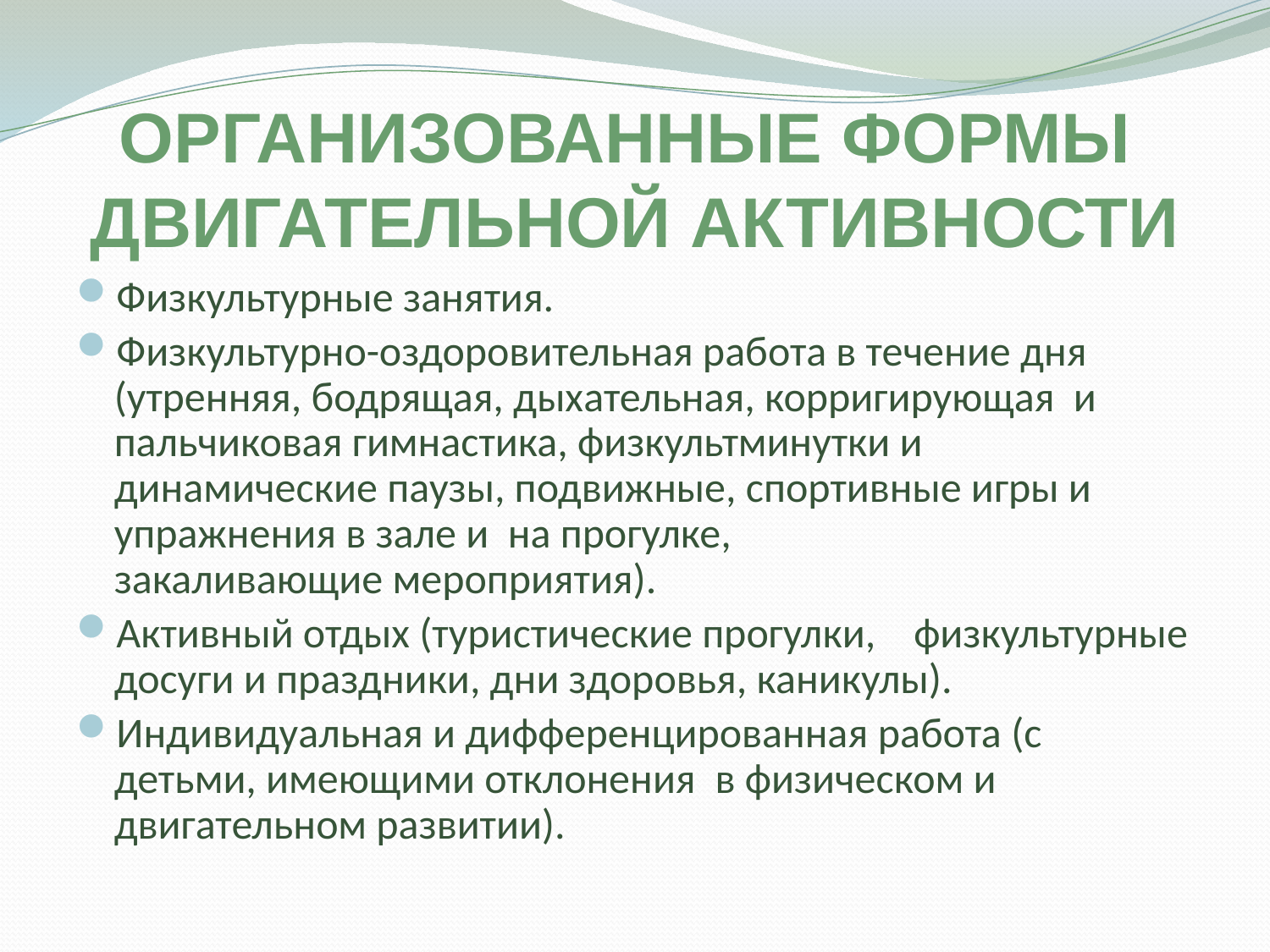

Организованные формы
двигательной активности
#
Физкультурные занятия.
Физкультурно-оздоровительная работа в течение дня (утренняя, бодрящая, дыхательная, корригирующая  и пальчиковая гимнастика, физкультминутки и динамические паузы, подвижные, спортивные игры и упражнения в зале и  на прогулке,                     закаливающие мероприятия).
Активный отдых (туристические прогулки,    физкультурные досуги и праздники, дни здоровья, каникулы).
Индивидуальная и дифференцированная работа (с детьми, имеющими отклонения  в физическом и двигательном развитии).